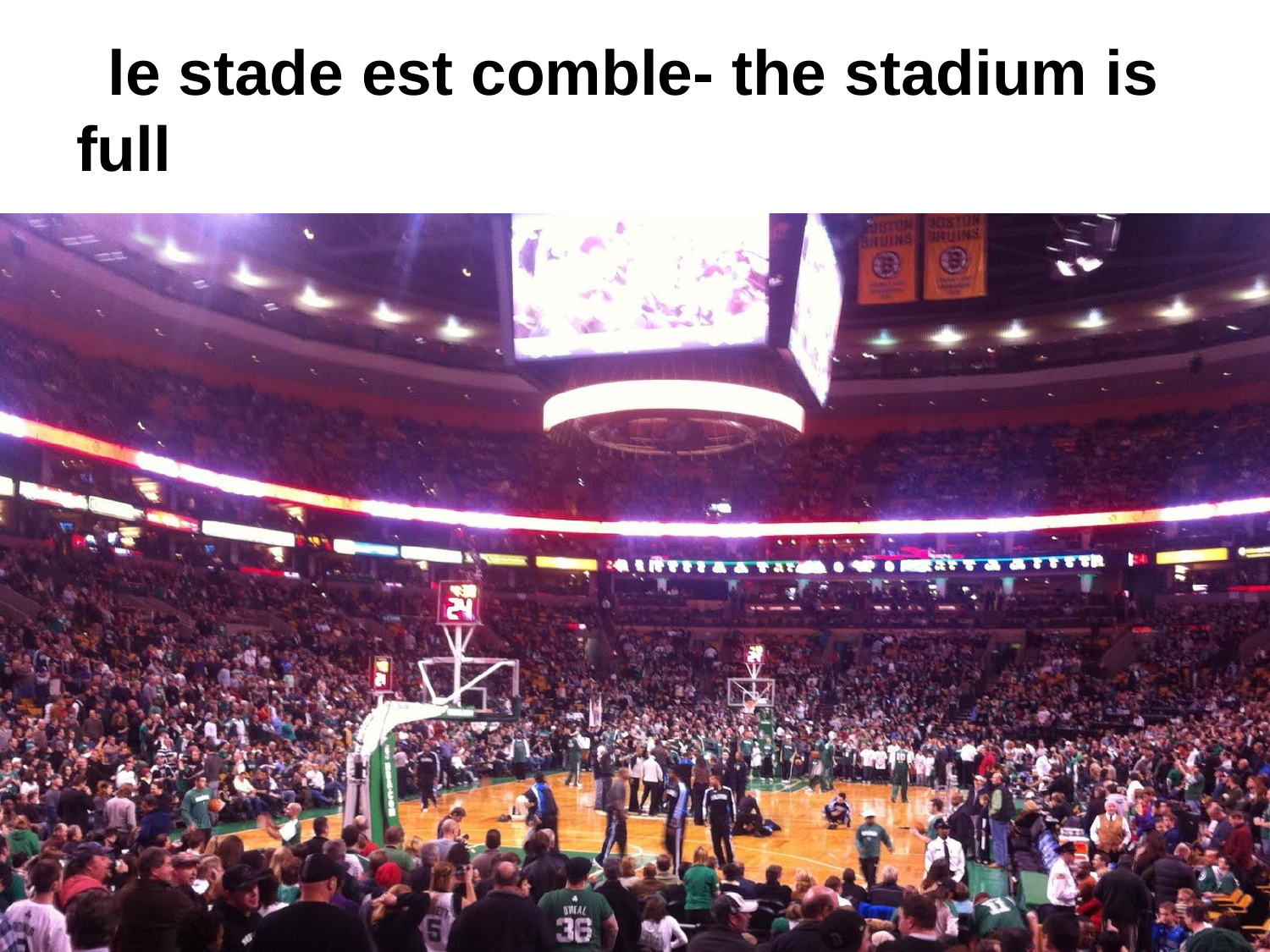

# le stade est comble- the stadium is full